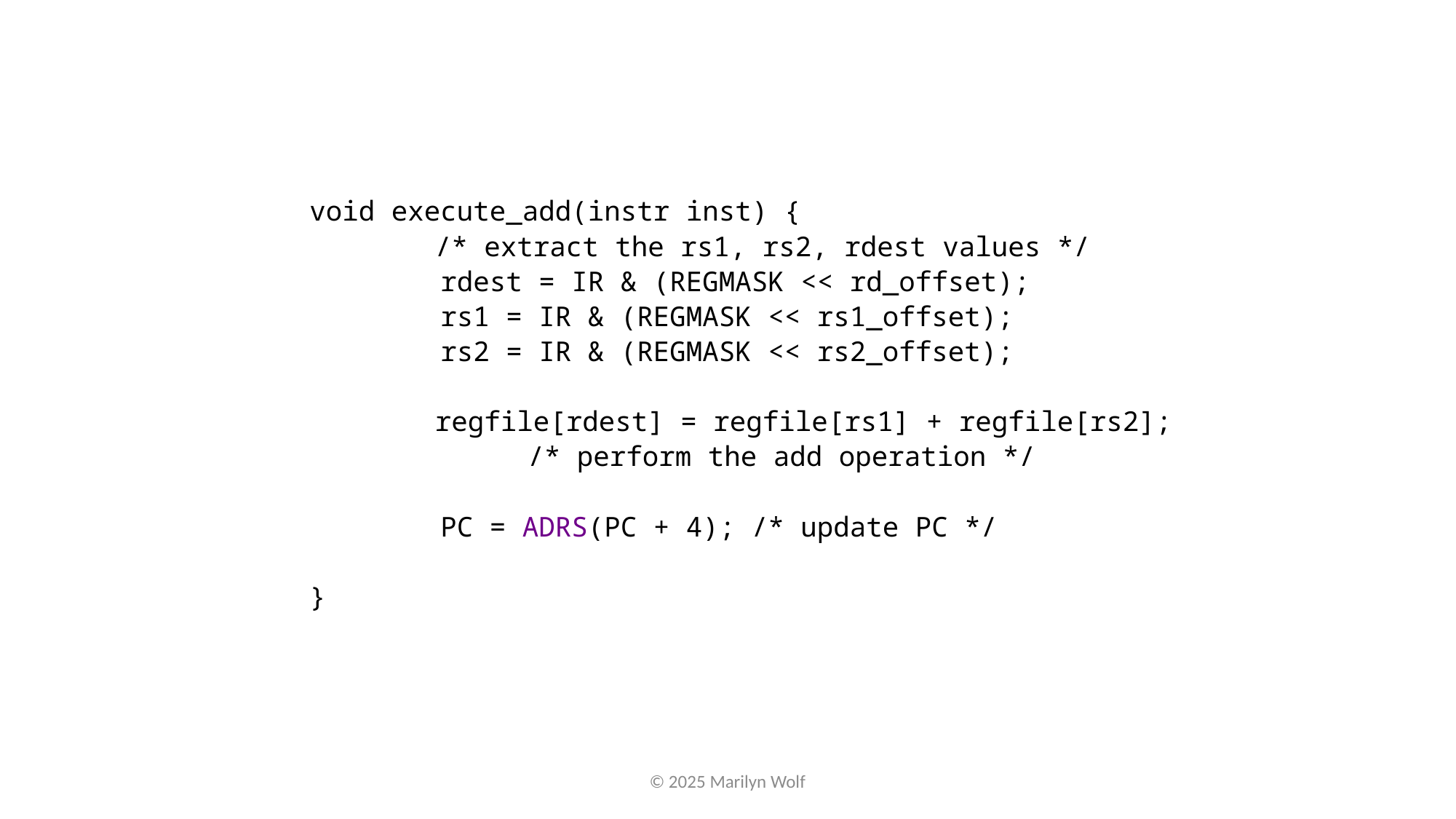

void execute_add(instr inst) {
	 /* extract the rs1, rs2, rdest values */
        rdest = IR & (REGMASK << rd_offset);
        rs1 = IR & (REGMASK << rs1_offset);
        rs2 = IR & (REGMASK << rs2_offset);

	 regfile[rdest] = regfile[rs1] + regfile[rs2];
		/* perform the add operation */

        PC = ADRS(PC + 4); /* update PC */

}

© 2025 Marilyn Wolf